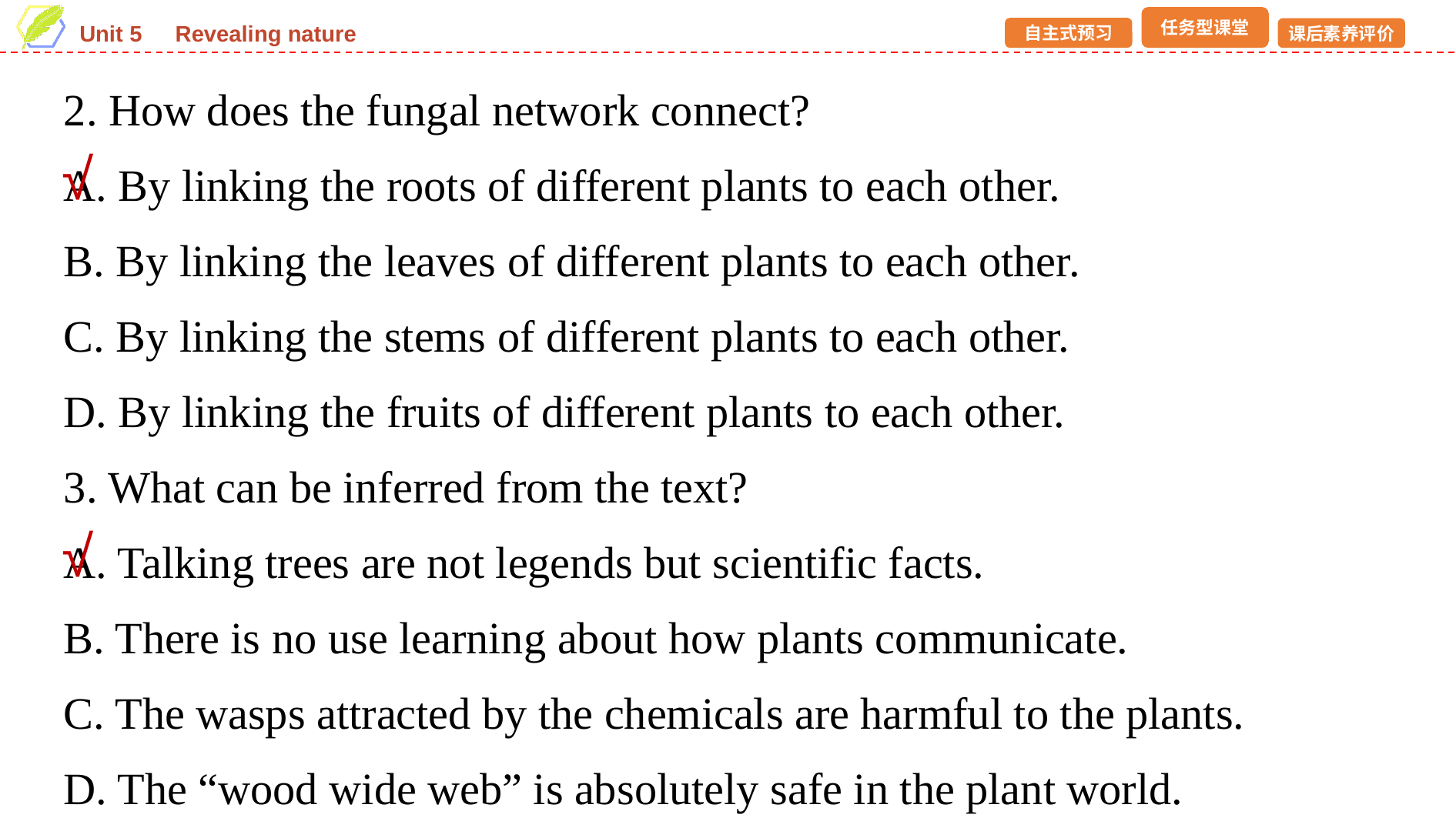

2. How does the fungal network connect?
A. By linking the roots of different plants to each other.
B. By linking the leaves of different plants to each other.
C. By linking the stems of different plants to each other.
D. By linking the fruits of different plants to each other.
3. What can be inferred from the text?
A. Talking trees are not legends but scientific facts.
B. There is no use learning about how plants communicate.
C. The wasps attracted by the chemicals are harmful to the plants.
D. The “wood wide web” is absolutely safe in the plant world.
√
√